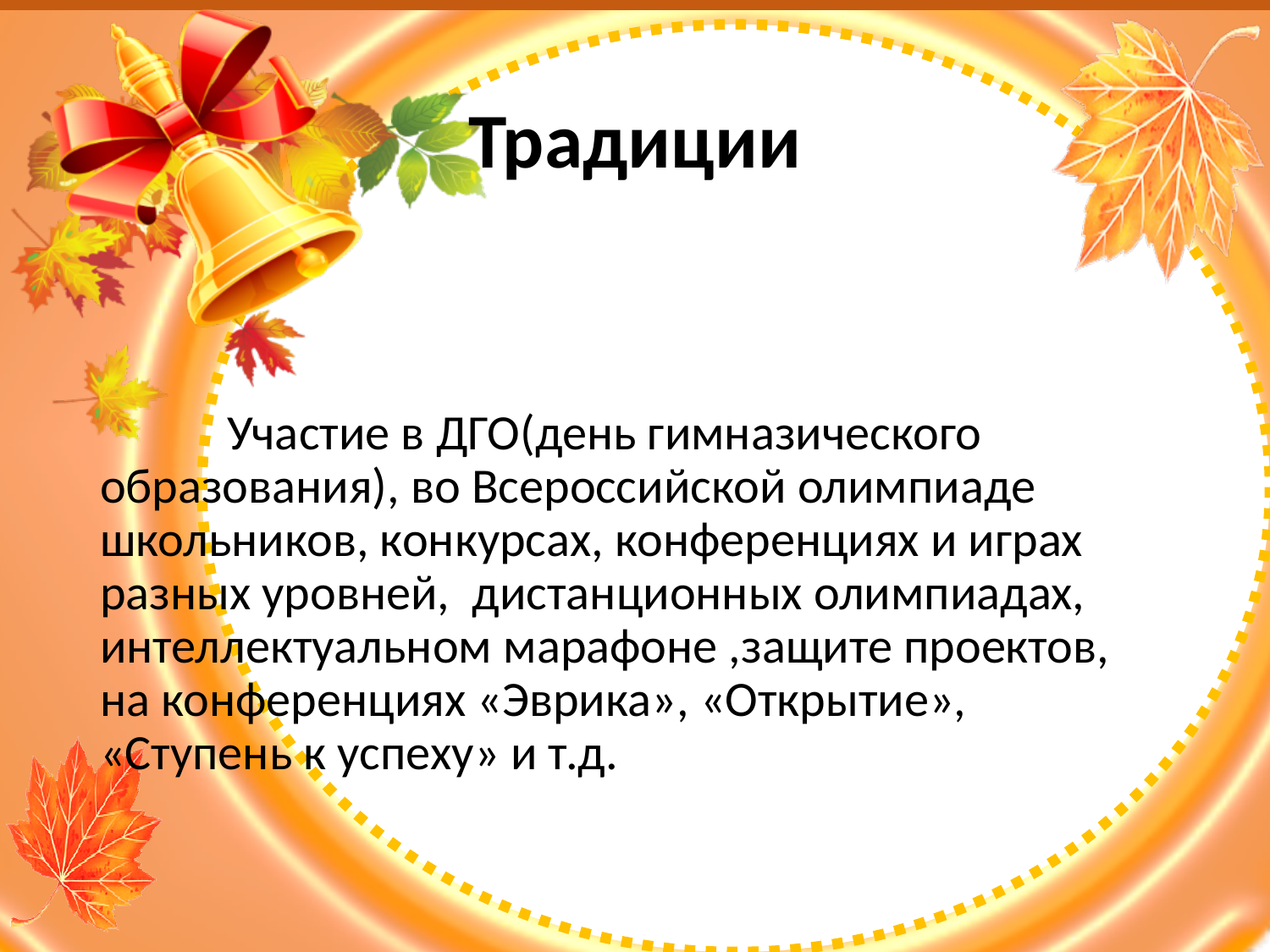

# Традиции

	Участие в ДГО(день гимназического образования), во Всероссийской олимпиаде школьников, конкурсах, конференциях и играх разных уровней,  дистанционных олимпиадах, интеллектуальном марафоне ,защите проектов, на конференциях «Эврика», «Открытие», «Ступень к успеху» и т.д.